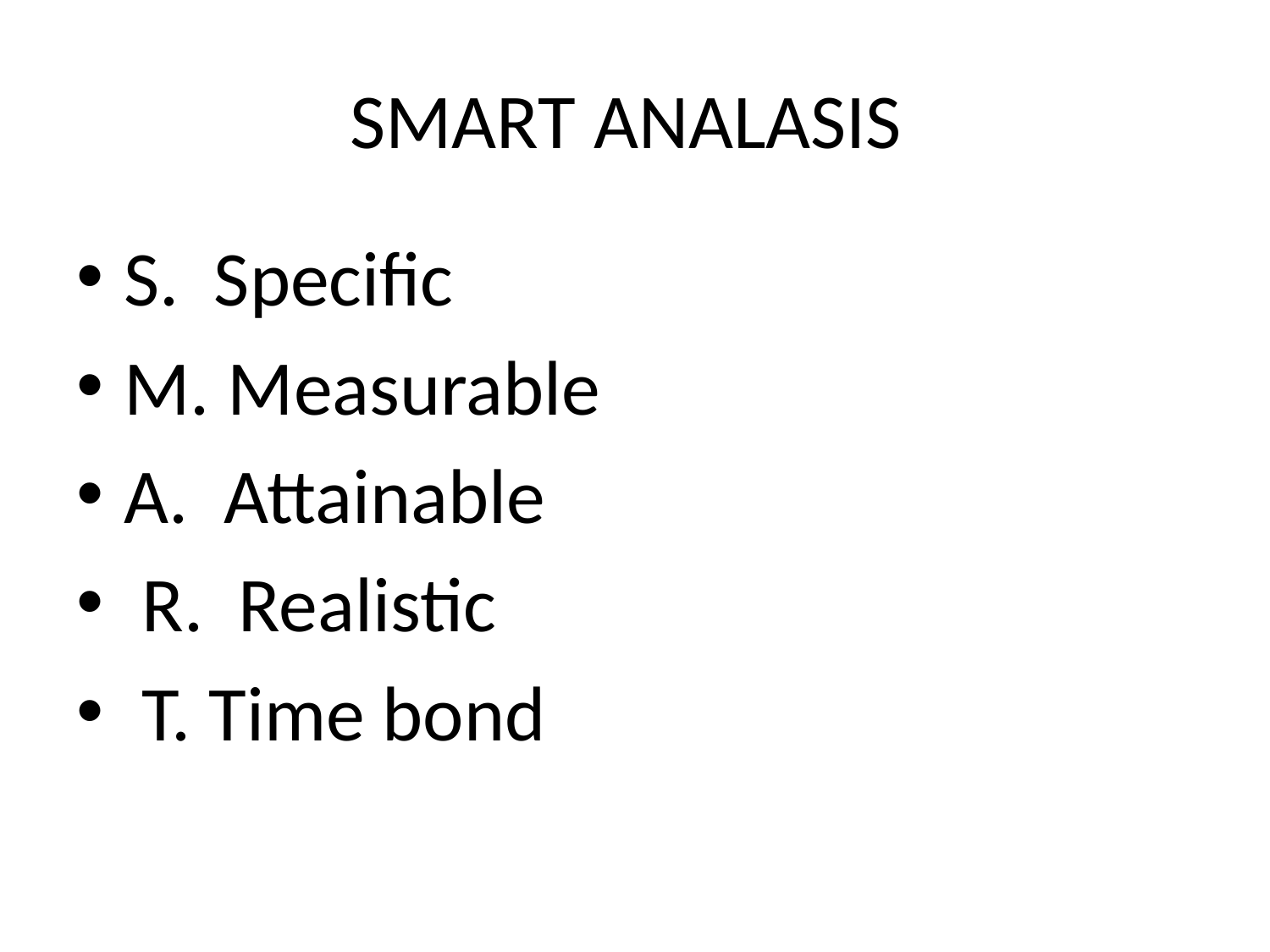

# SMART ANALASIS
S.  Specific
M. Measurable
A.  Attainable
 R.  Realistic
 T. Time bond